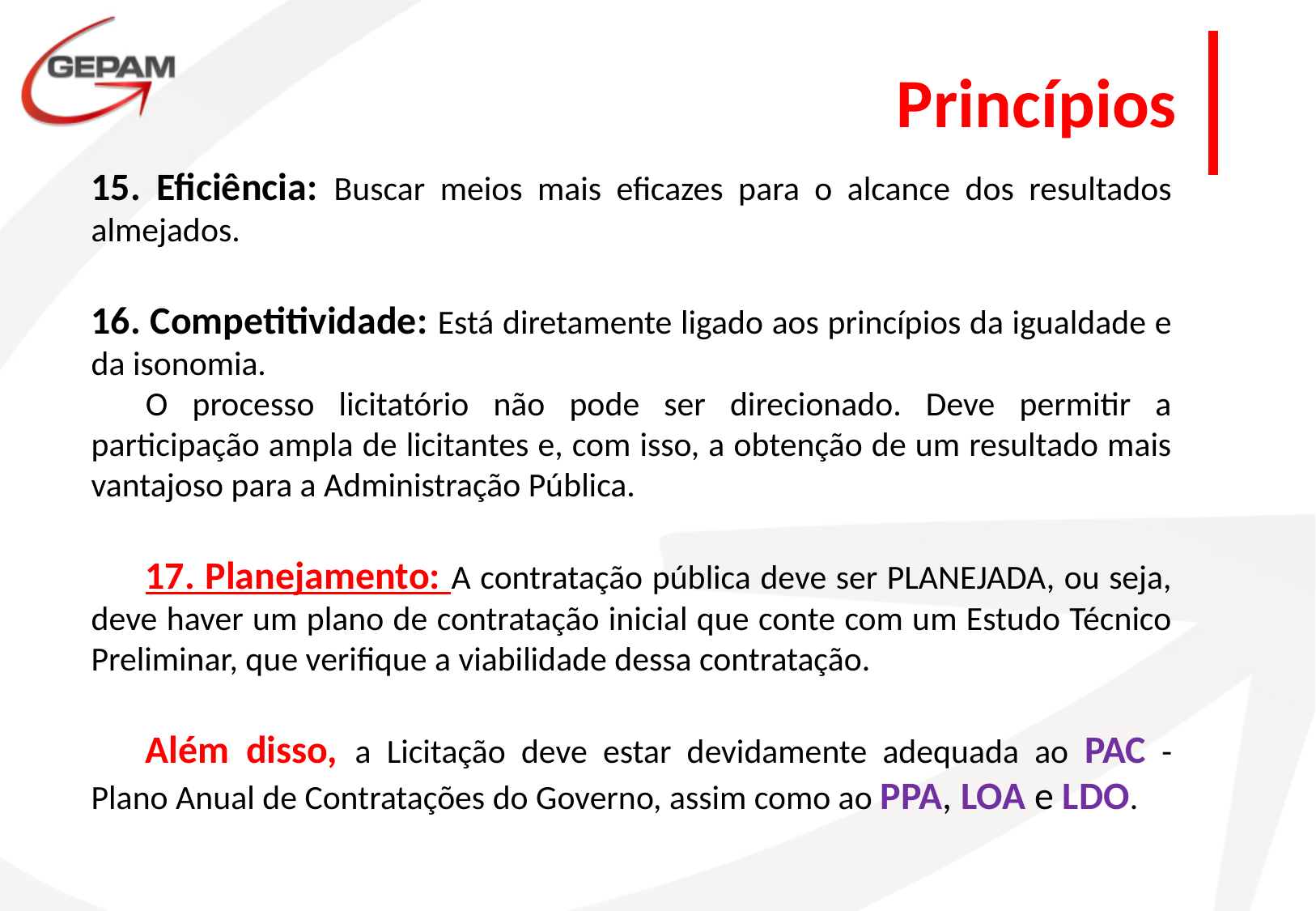

Princípios
15. Eficiência: Buscar meios mais eficazes para o alcance dos resultados almejados.

16. Competitividade: Está diretamente ligado aos princípios da igualdade e da isonomia.
O processo licitatório não pode ser direcionado. Deve permitir a participação ampla de licitantes e, com isso, a obtenção de um resultado mais vantajoso para a Administração Pública.

17. Planejamento: A contratação pública deve ser PLANEJADA, ou seja, deve haver um plano de contratação inicial que conte com um Estudo Técnico Preliminar, que verifique a viabilidade dessa contratação.

Além disso, a Licitação deve estar devidamente adequada ao PAC - Plano Anual de Contratações do Governo, assim como ao PPA, LOA e LDO.